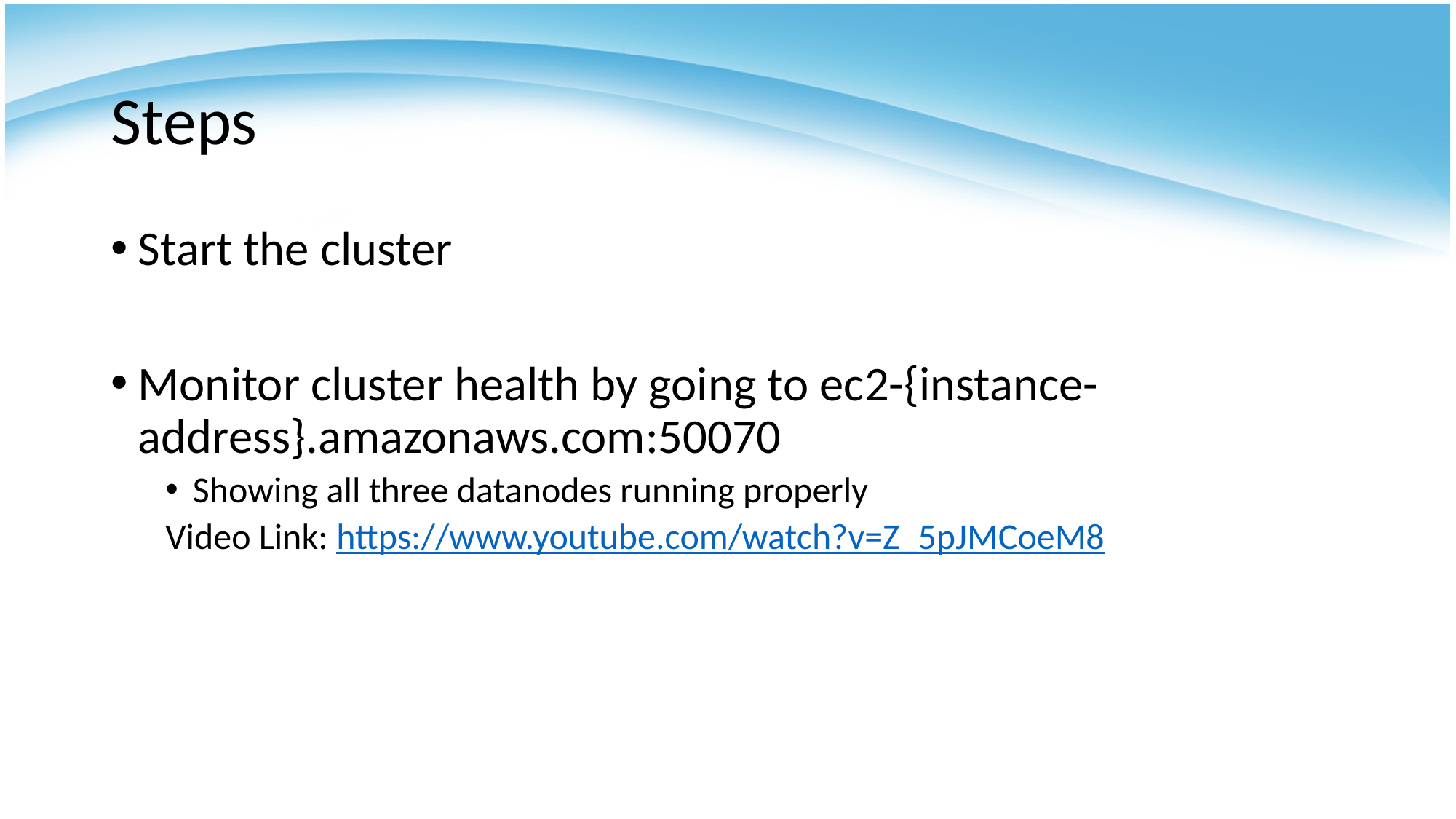

# Steps
Start the cluster

Monitor cluster health by going to ec2-{instance-address}.amazonaws.com:50070
Showing all three datanodes running properly
Video Link: https://www.youtube.com/watch?v=Z_5pJMCoeM8